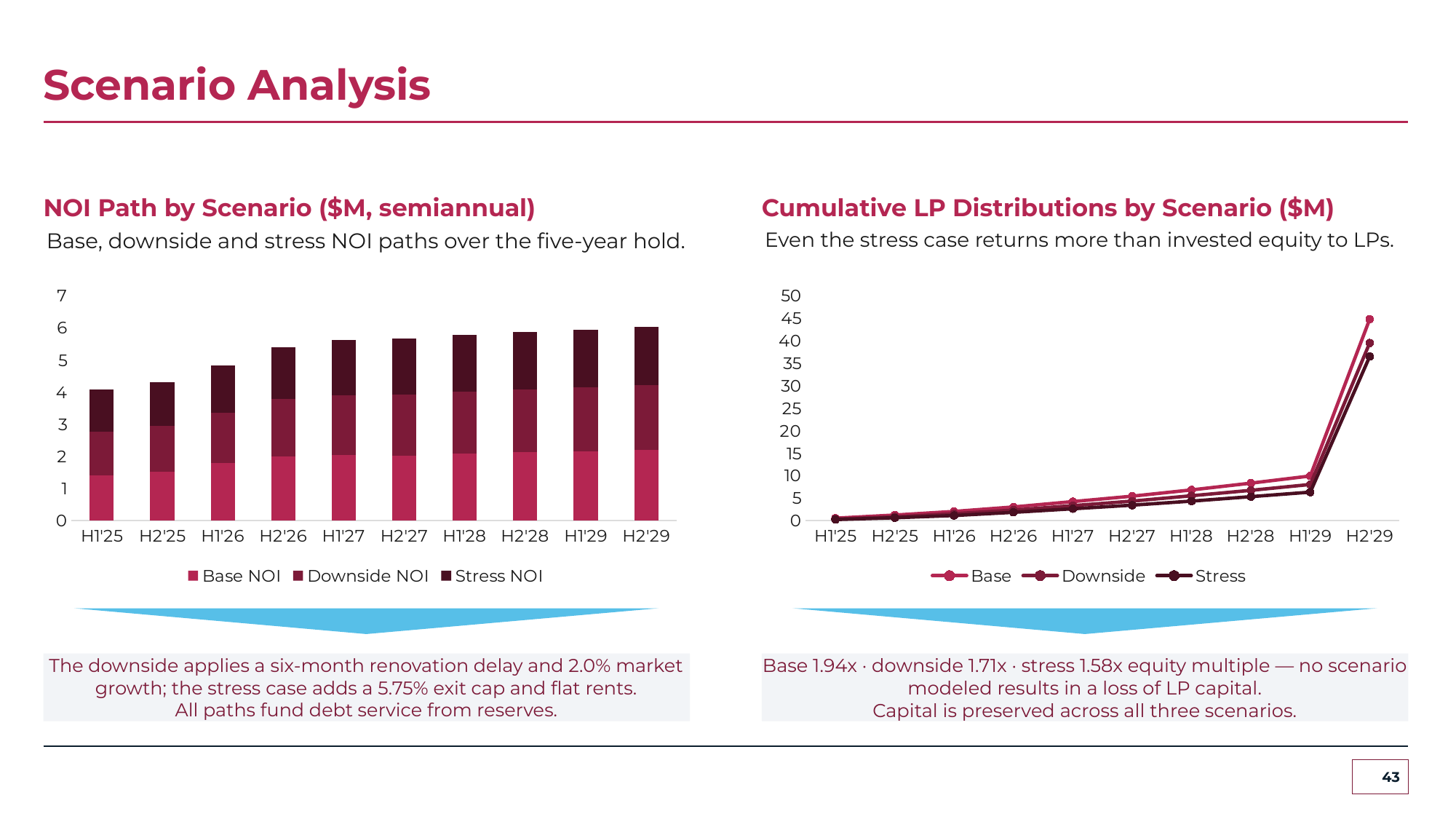

# Scenario Analysis
NOI Path by Scenario ($M, semiannual)
Base, downside and stress NOI paths over the five-year hold.
Cumulative LP Distributions by Scenario ($M)
Even the stress case returns more than invested equity to LPs.

### Chart

| Category | Base NOI | Downside NOI | Stress NOI |
|---|---|---|---|
| H1'25 | 1.4 | 1.36 | 1.32 |
| H2'25 | 1.52 | 1.42 | 1.36 |
| H1'26 | 1.78 | 1.58 | 1.48 |
| H2'26 | 2.0 | 1.78 | 1.62 |
| H1'27 | 2.03 | 1.88 | 1.72 |
| H2'27 | 2.02 | 1.9 | 1.74 |
| H1'28 | 2.08 | 1.94 | 1.76 |
| H2'28 | 2.12 | 1.97 | 1.78 |
| H1'29 | 2.16 | 1.99 | 1.8 |
| H2'29 | 2.19 | 2.02 | 1.82 |

### Chart

| Category | Base | Downside | Stress |
|---|---|---|---|
| H1'25 | 0.5 | 0.3 | 0.2 |
| H2'25 | 1.2 | 0.8 | 0.6 |
| H1'26 | 2.0 | 1.5 | 1.1 |
| H2'26 | 3.0 | 2.3 | 1.8 |
| H1'27 | 4.2 | 3.3 | 2.6 |
| H2'27 | 5.4 | 4.3 | 3.4 |
| H1'28 | 6.8 | 5.5 | 4.3 |
| H2'28 | 8.3 | 6.7 | 5.3 |
| H1'29 | 9.9 | 8.0 | 6.3 |
| H2'29 | 44.8 | 39.5 | 36.5 |

The downside applies a six-month renovation delay and 2.0% market growth; the stress case adds a 5.75% exit cap and flat rents.
All paths fund debt service from reserves.
Base 1.94x · downside 1.71x · stress 1.58x equity multiple — no scenario modeled results in a loss of LP capital.
Capital is preserved across all three scenarios.
43